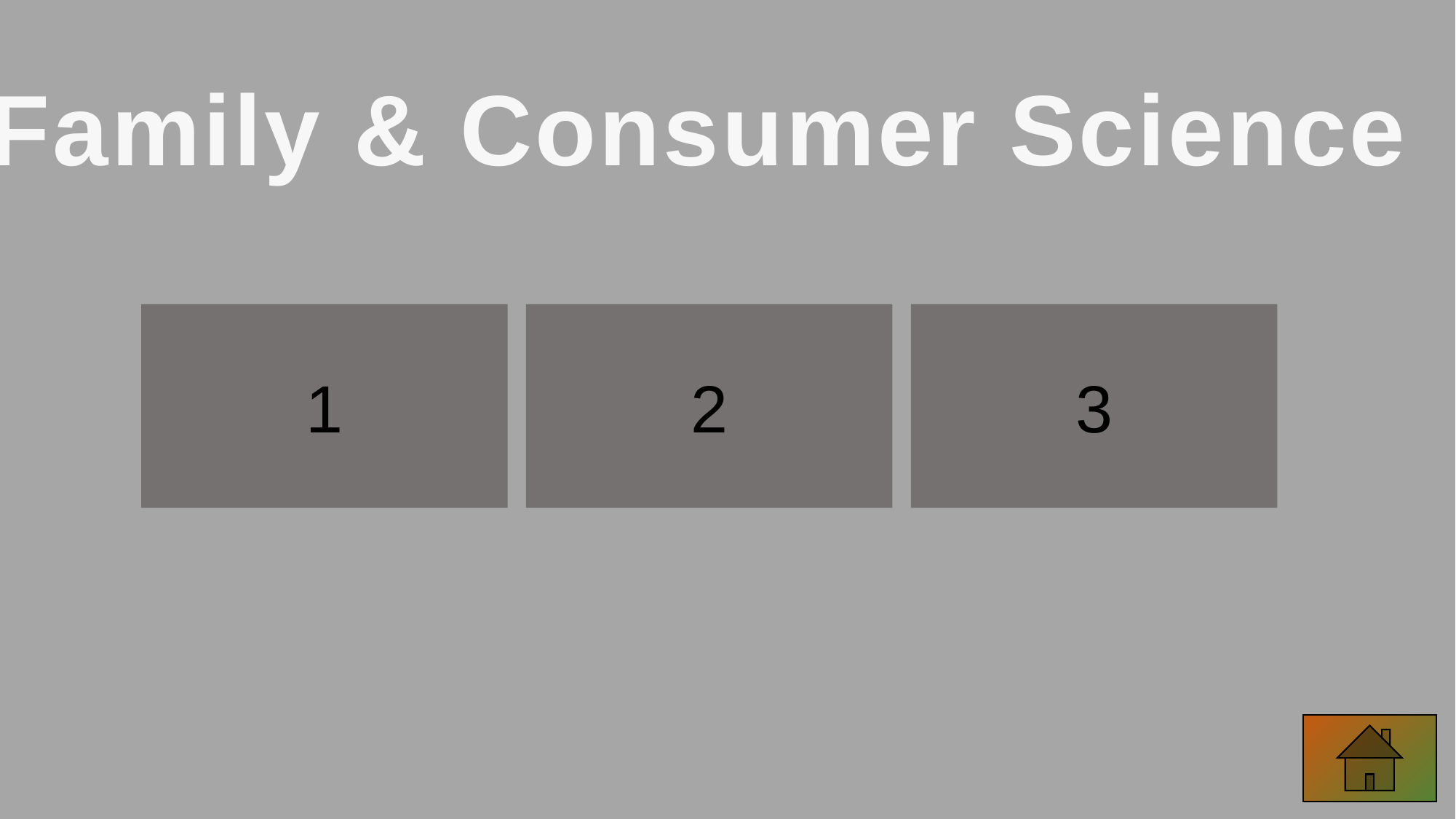

Family & Consumer Science
1
2
3